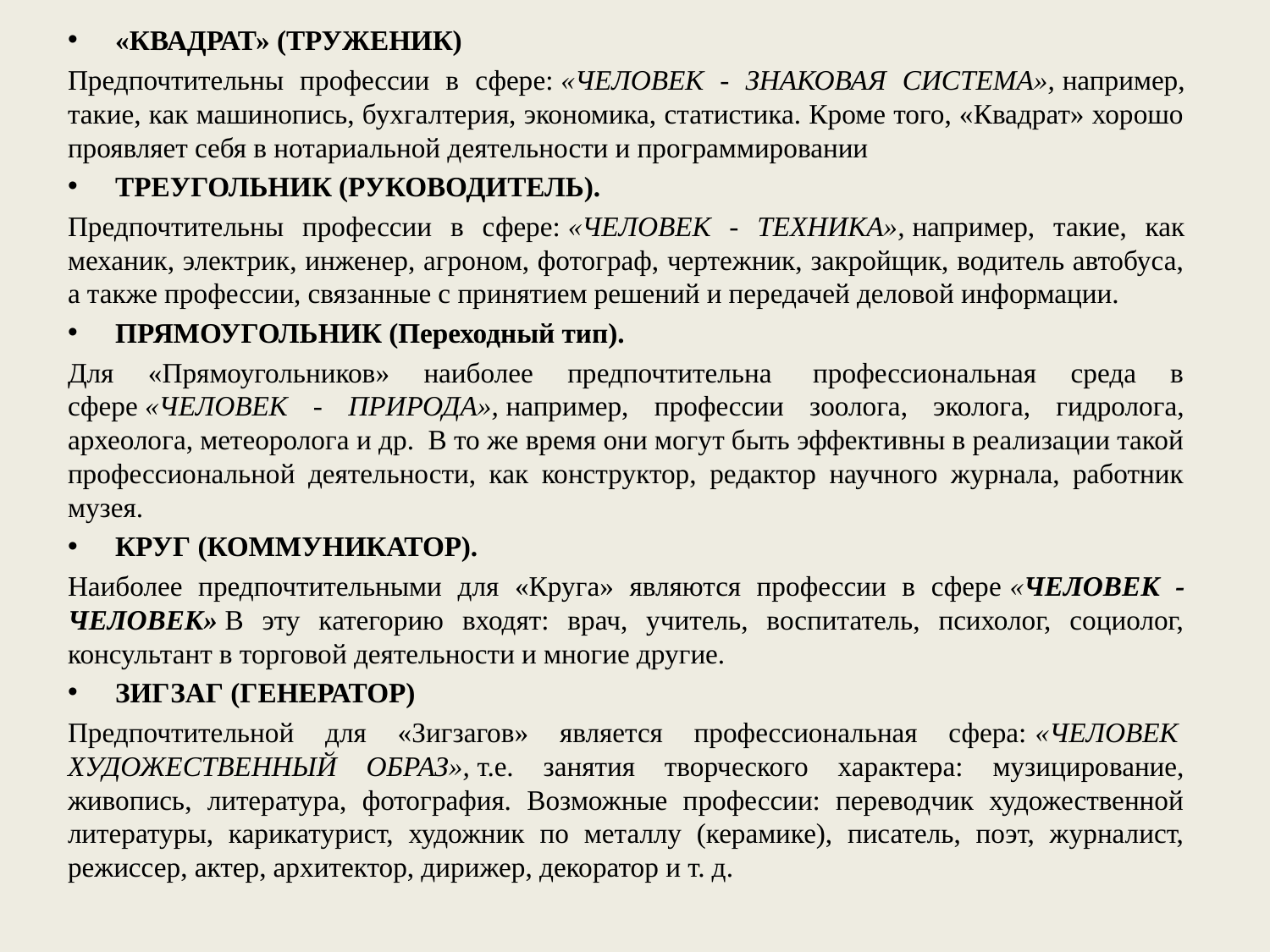

«КВАДРАТ» (ТРУЖЕНИК)
Предпочтительны профессии в сфере: «ЧЕЛОВЕК - ЗНАКОВАЯ СИСТЕМА», например, такие, как машинопись, бухгалтерия, экономика, статистика. Кроме того, «Квадрат» хорошо проявляет себя в нотариальной деятельности и программировании
ТРЕУГОЛЬНИК (РУКОВОДИТЕЛЬ).
Предпочтительны профессии в сфере: «ЧЕЛОВЕК - ТЕХНИКА», например, такие, как механик, электрик, инженер, агроном, фотограф, чертежник, закройщик, водитель автобуса, а также профессии, связанные с принятием решений и передачей деловой информации.
ПРЯМОУГОЛЬНИК (Переходный тип).
Для «Прямоугольников» наиболее предпочтительна  профессиональная среда в сфере «ЧЕЛОВЕК - ПРИРОДА», например, профессии зоолога, эколога, гидролога, археолога, метеоролога и др.  В то же время они могут быть эффективны в реализации такой профессиональной деятельности, как конструктор, редактор научного журнала, работник музея.
КРУГ (КОММУНИКАТОР).
Наиболее предпочтительными для «Круга» являются профессии в сфере «ЧЕЛОВЕК - ЧЕЛОВЕК» В эту категорию входят: врач, учитель, воспитатель, психолог, социолог, консультант в торговой деятельности и многие другие.
ЗИГЗАГ (ГЕНЕРАТОР)
Предпочтительной для «Зигзагов» является профессиональная сфера: «ЧЕЛОВЕК  ХУДОЖЕСТВЕННЫЙ ОБРАЗ», т.е. занятия творческого характера: музицирование, живопись, литература, фотография. Возможные профессии: переводчик художественной литературы, карикатурист, художник по металлу (керамике), писатель, поэт, журналист, режиссер, актер, архитектор, дирижер, декоратор и т. д.